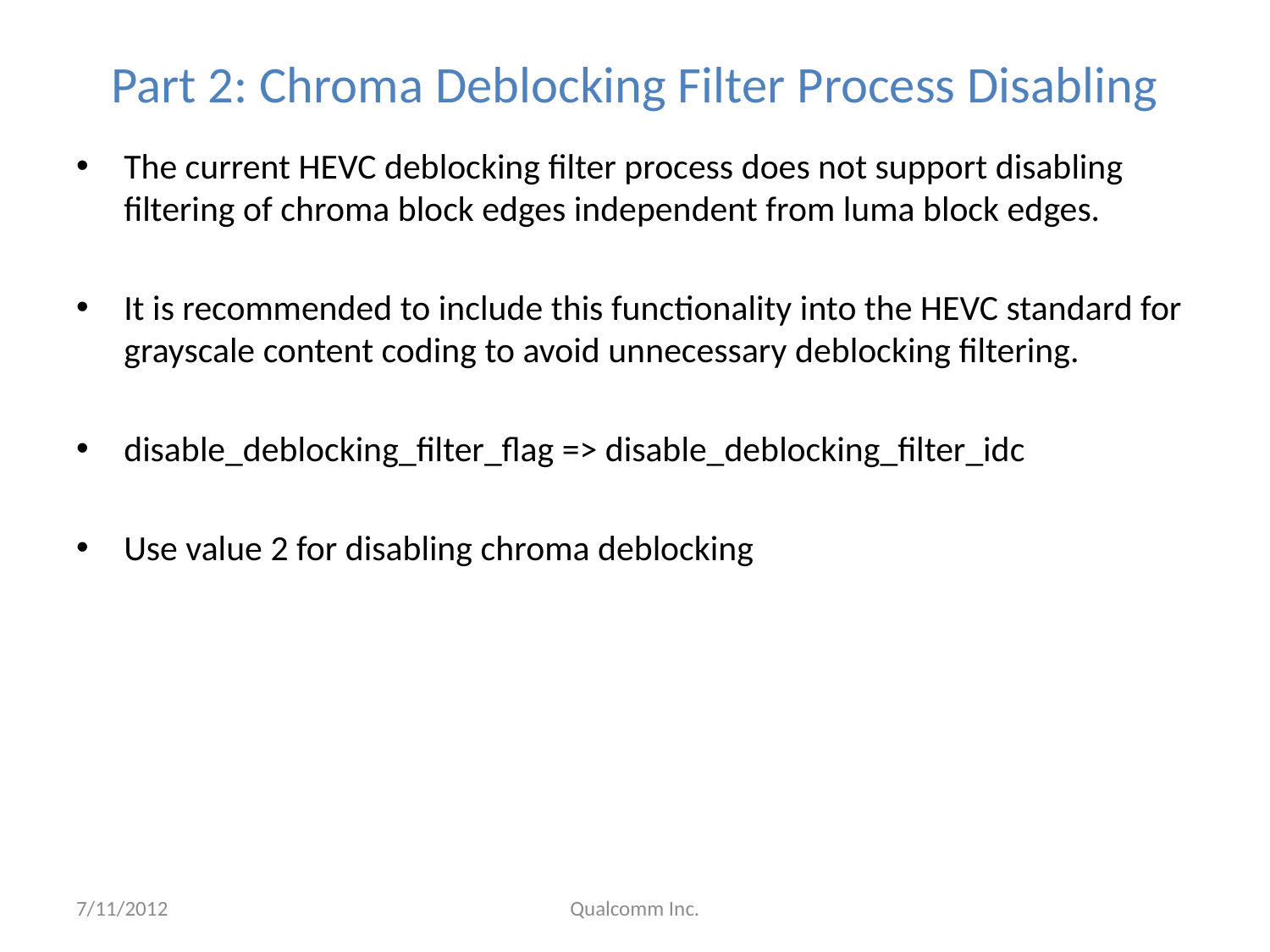

# Part 2: Chroma Deblocking Filter Process Disabling
The current HEVC deblocking filter process does not support disabling filtering of chroma block edges independent from luma block edges.

It is recommended to include this functionality into the HEVC standard for grayscale content coding to avoid unnecessary deblocking filtering.

disable_deblocking_filter_flag => disable_deblocking_filter_idc

Use value 2 for disabling chroma deblocking

7/11/2012
Qualcomm Inc.